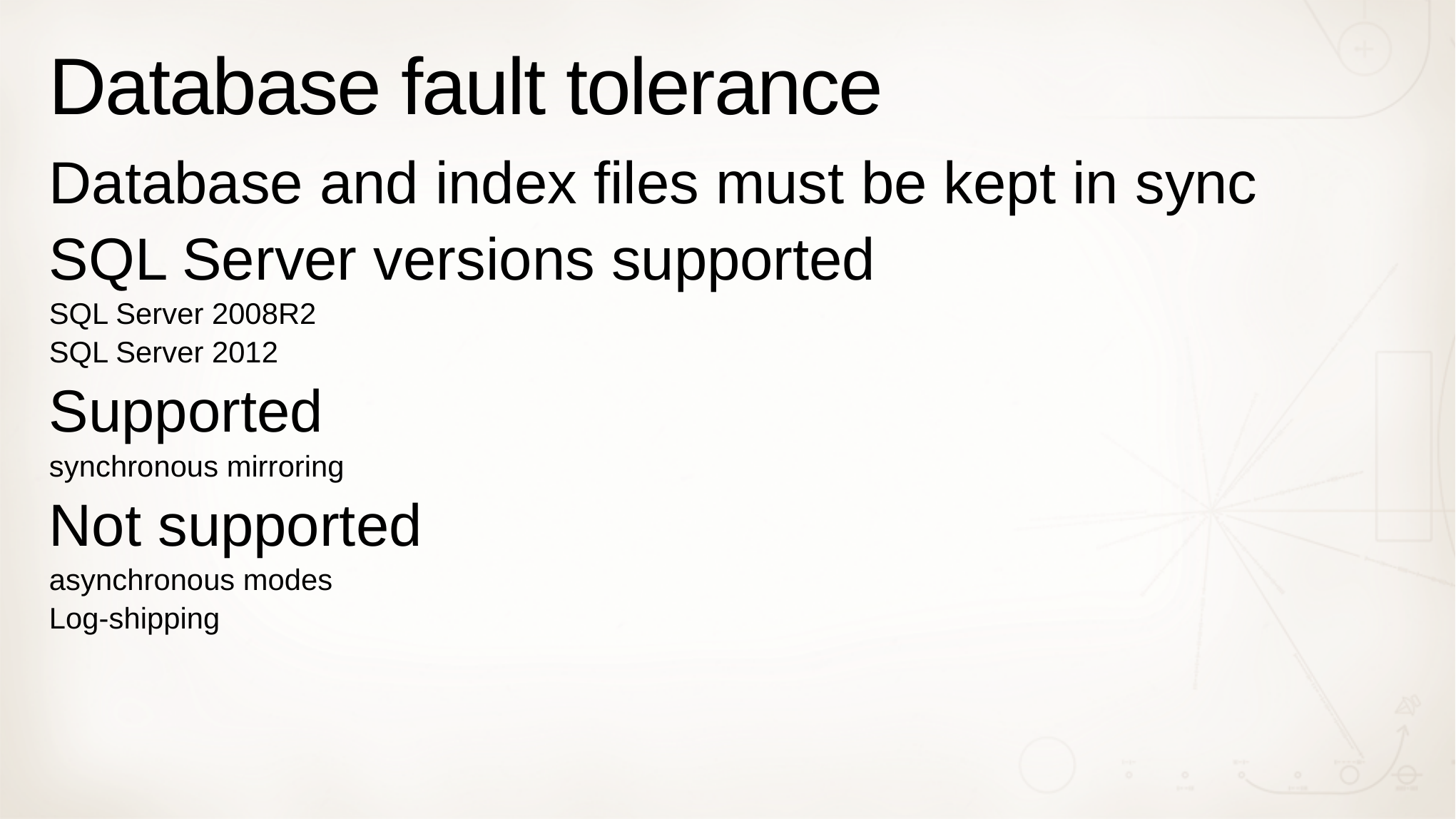

# Database fault tolerance
Database and index files must be kept in sync
SQL Server versions supported
SQL Server 2008R2
SQL Server 2012
Supported
synchronous mirroring
Not supported
asynchronous modes
Log-shipping